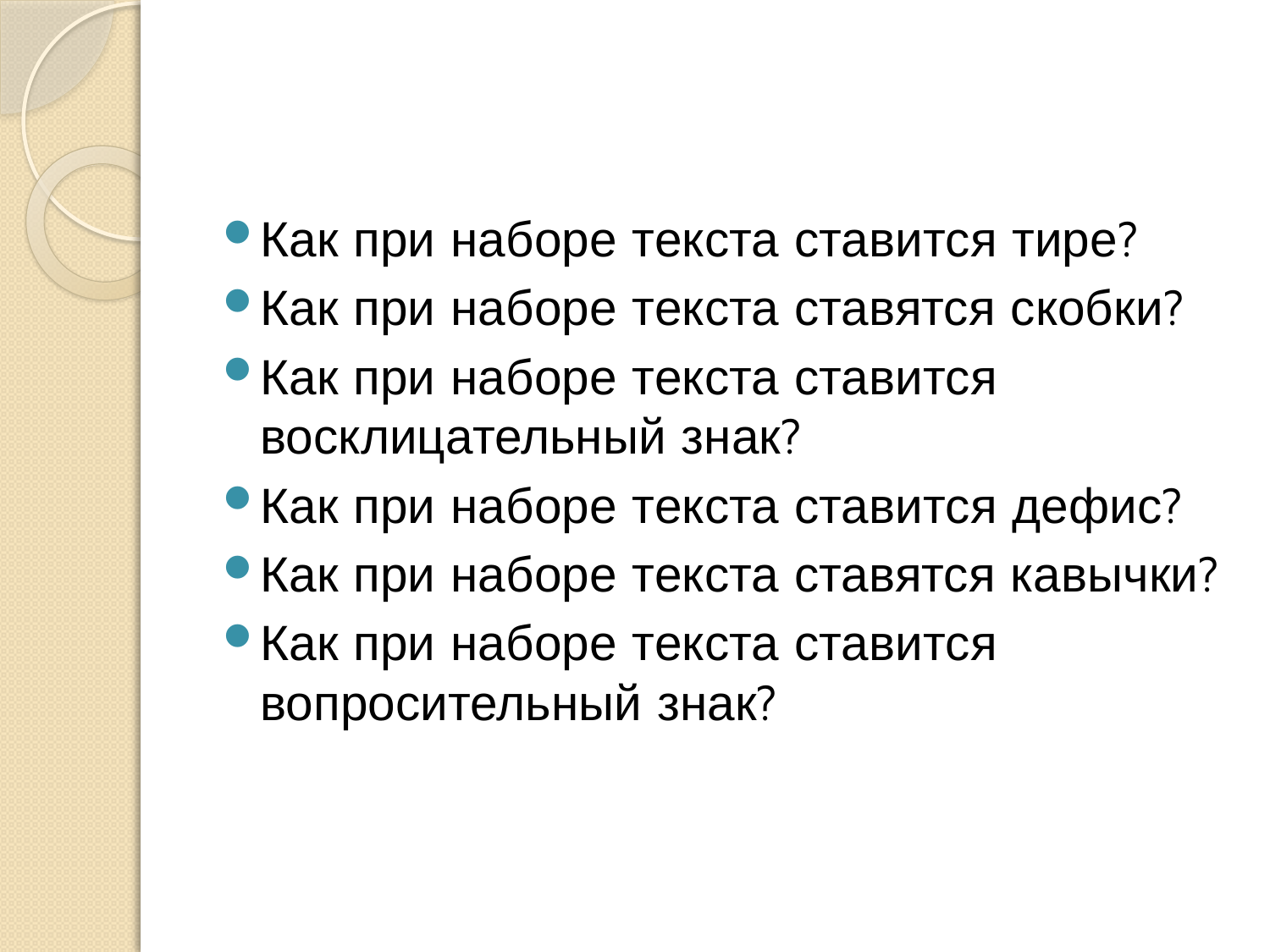

#
Как при наборе текста ставится тире?
Как при наборе текста ставятся скобки?
Как при наборе текста ставится восклицательный знак?
Как при наборе текста ставится дефис?
Как при наборе текста ставятся кавычки?
Как при наборе текста ставится вопросительный знак?